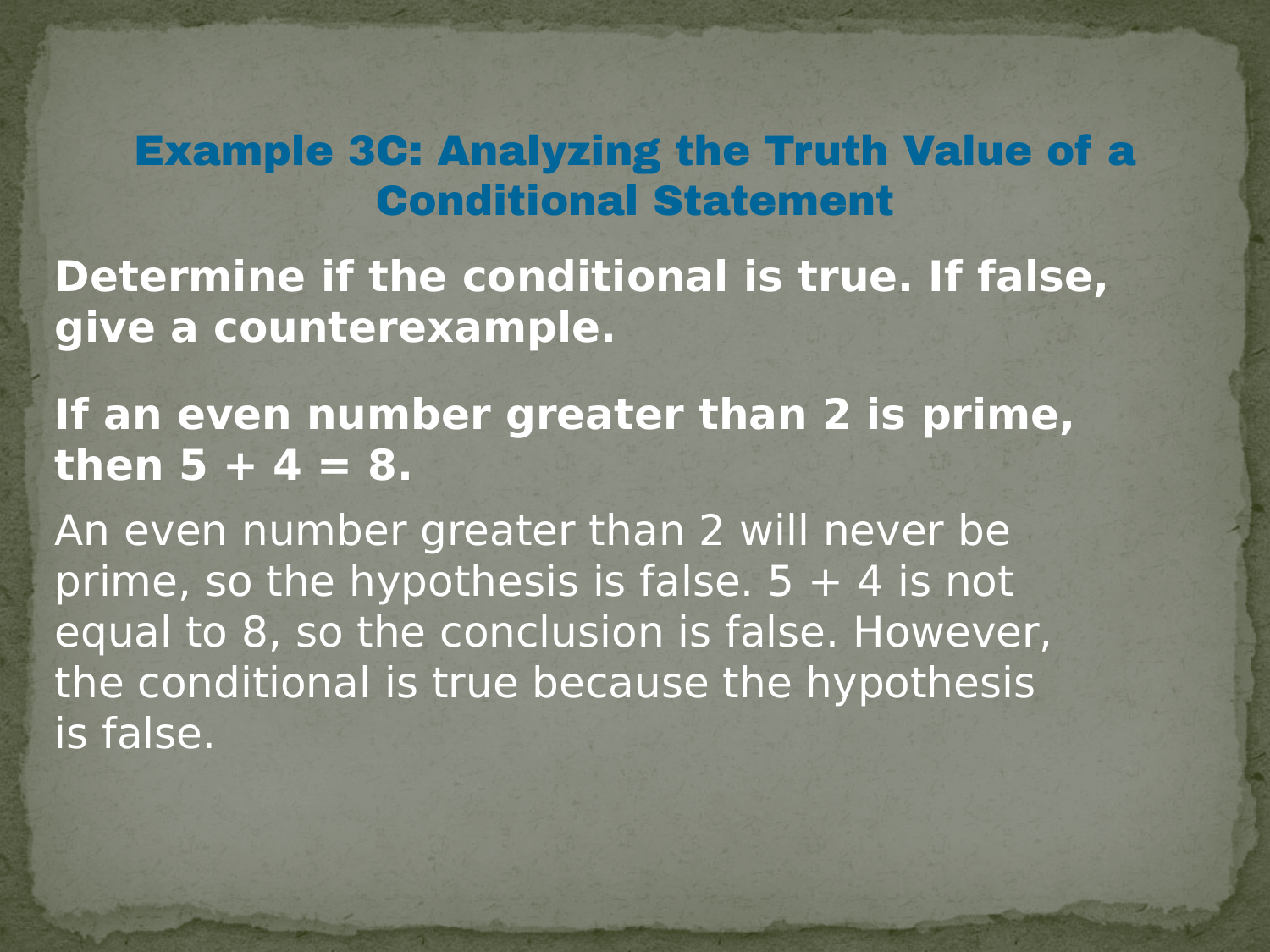

Example 3C: Analyzing the Truth Value of a Conditional Statement
Determine if the conditional is true. If false, give a counterexample.
If an even number greater than 2 is prime, then 5 + 4 = 8.
An even number greater than 2 will never be prime, so the hypothesis is false. 5 + 4 is not equal to 8, so the conclusion is false. However, the conditional is true because the hypothesis is false.